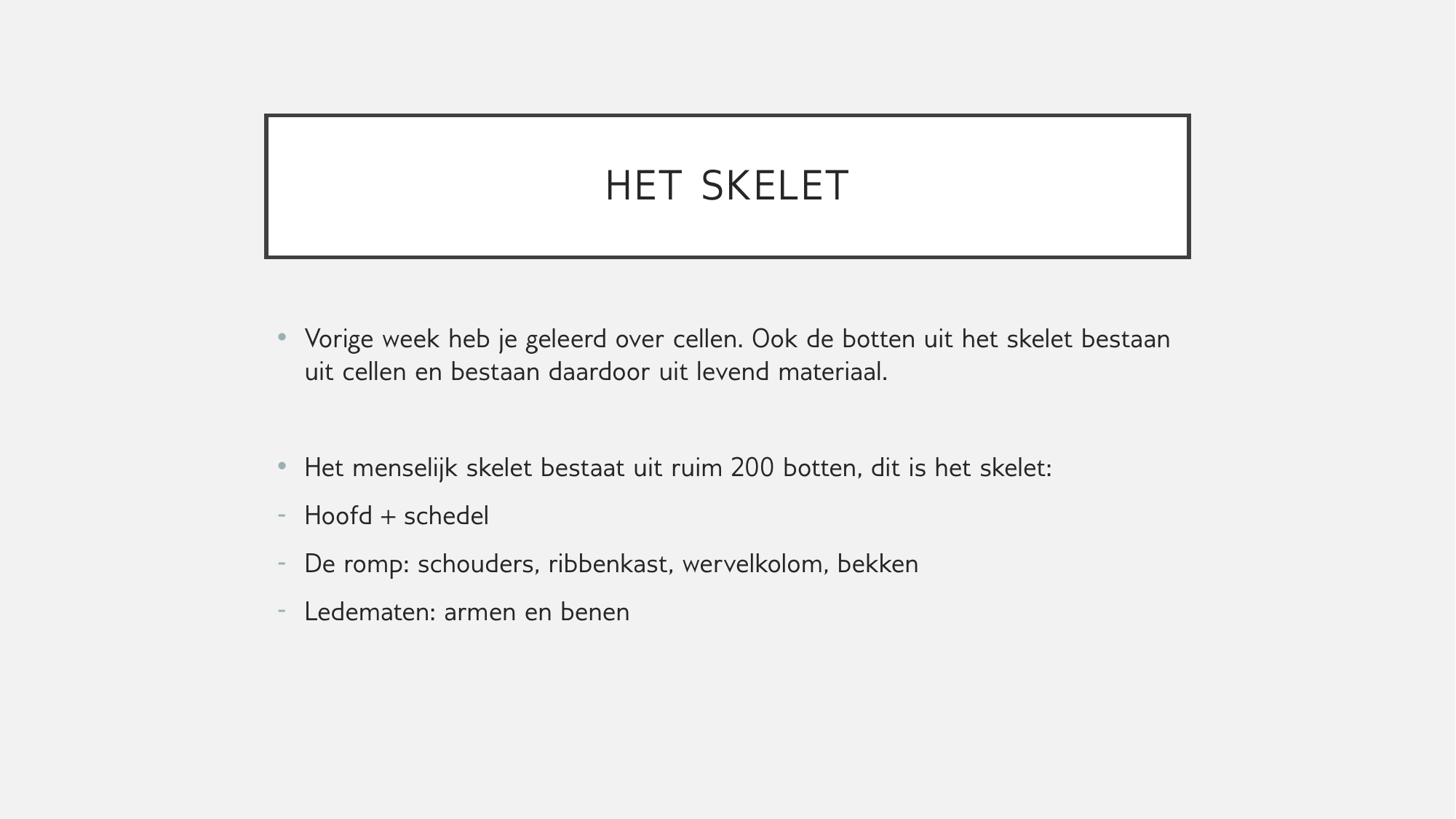

# Het skelet
Vorige week heb je geleerd over cellen. Ook de botten uit het skelet bestaan uit cellen en bestaan daardoor uit levend materiaal.

Het menselijk skelet bestaat uit ruim 200 botten, dit is het skelet:
Hoofd + schedel
De romp: schouders, ribbenkast, wervelkolom, bekken
Ledematen: armen en benen